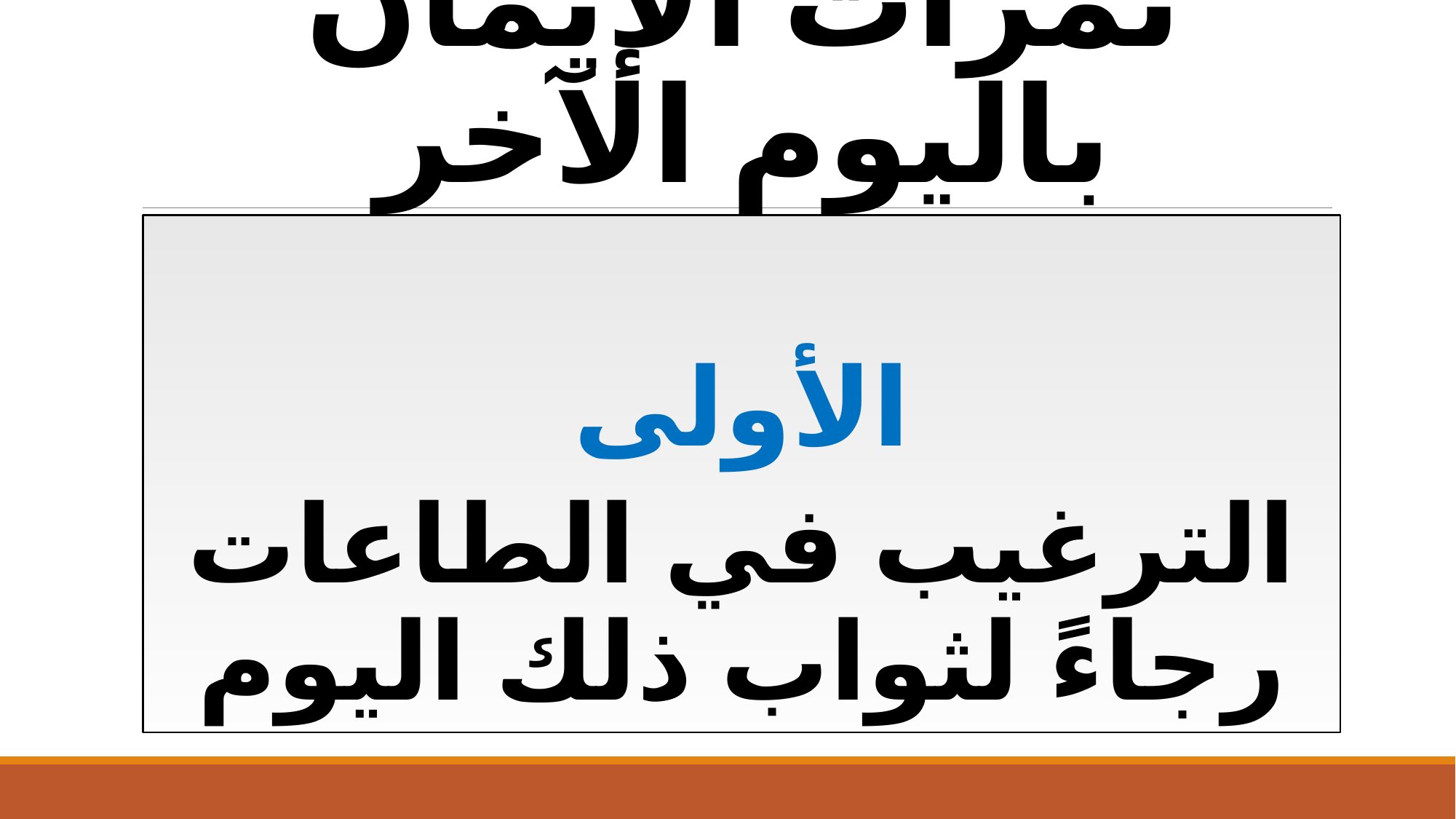

# ثمرات الإيمان باليوم الآخر

الأولى
الترغيب في الطاعات رجاءً لثواب ذلك اليوم